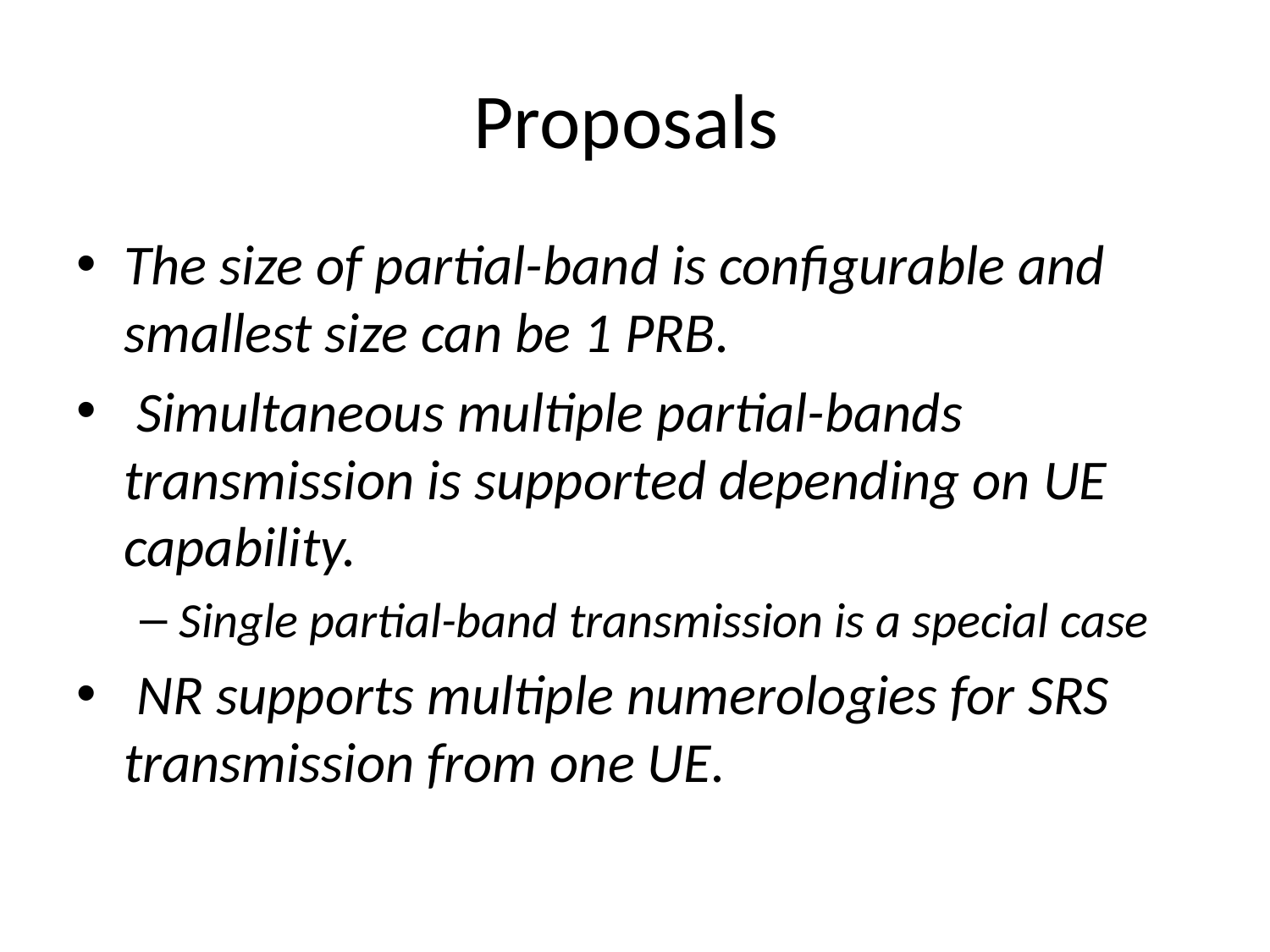

# Proposals
The size of partial-band is configurable and smallest size can be 1 PRB.
 Simultaneous multiple partial-bands transmission is supported depending on UE capability.
Single partial-band transmission is a special case
 NR supports multiple numerologies for SRS transmission from one UE.